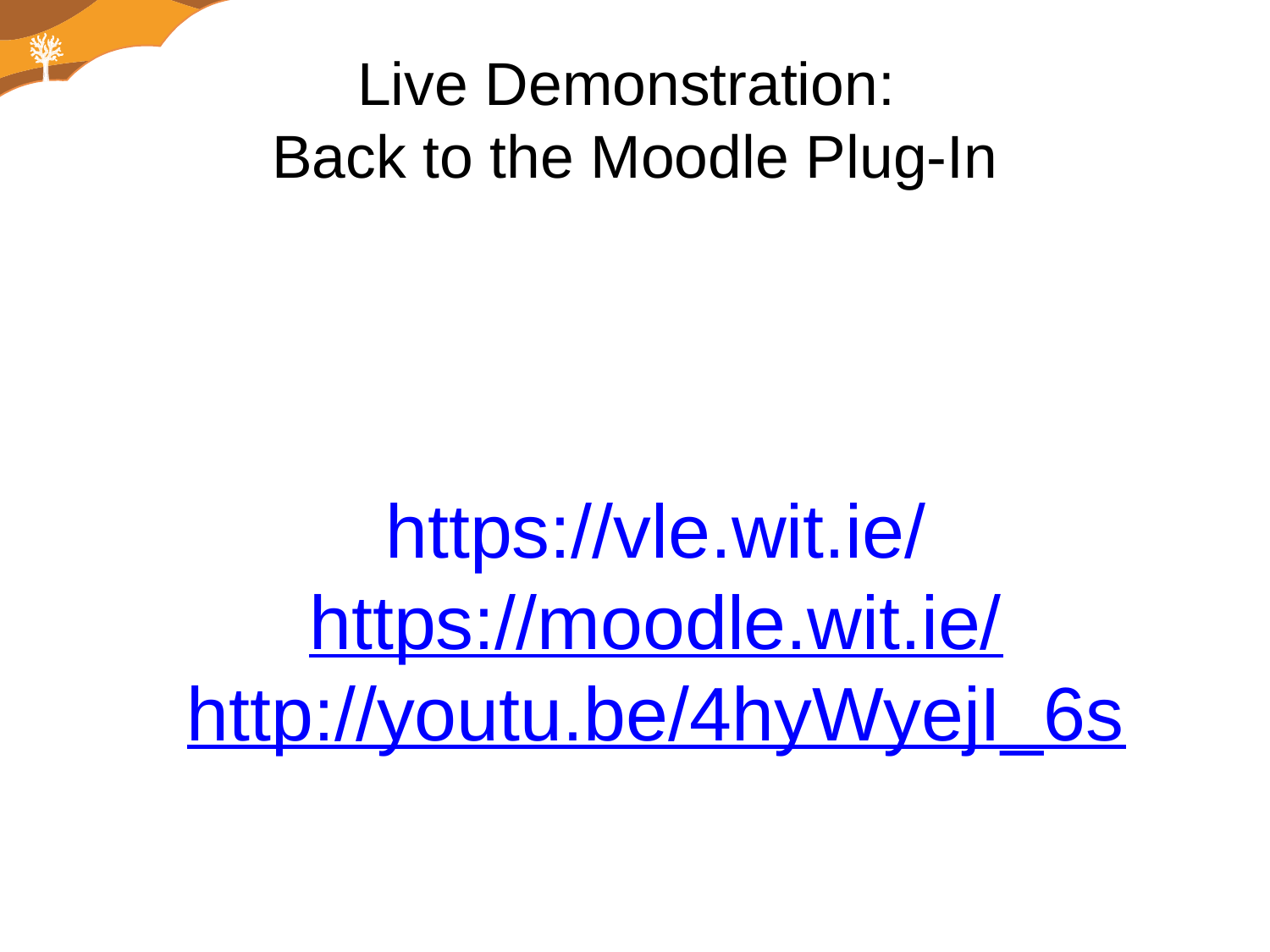

# Live Demonstration: Back to the Moodle Plug-In
https://vle.wit.ie/
https://moodle.wit.ie/
http://youtu.be/4hyWyejI_6s